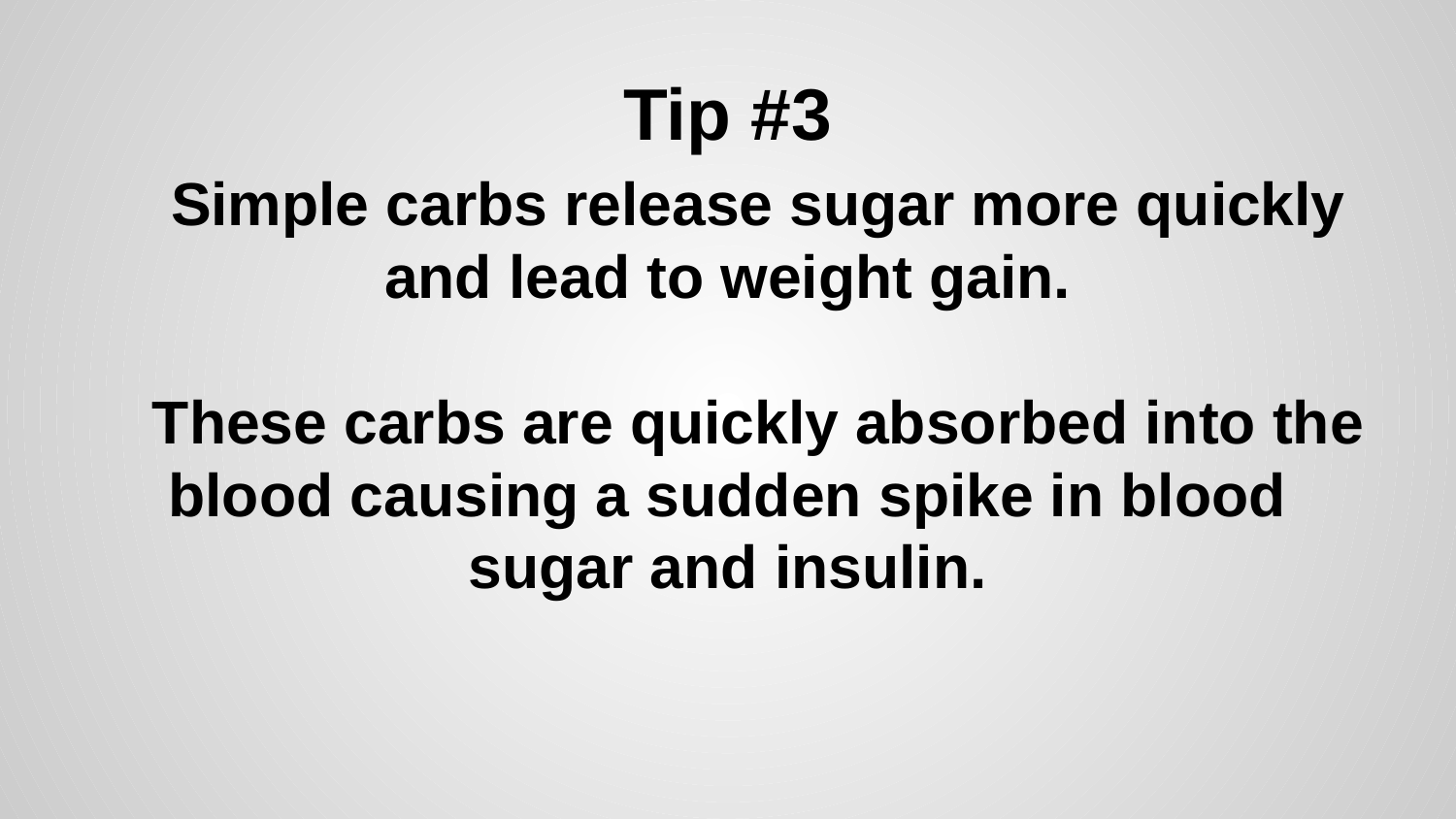

# Tip #3
Simple carbs release sugar more quickly and lead to weight gain.

These carbs are quickly absorbed into the blood causing a sudden spike in blood sugar and insulin.